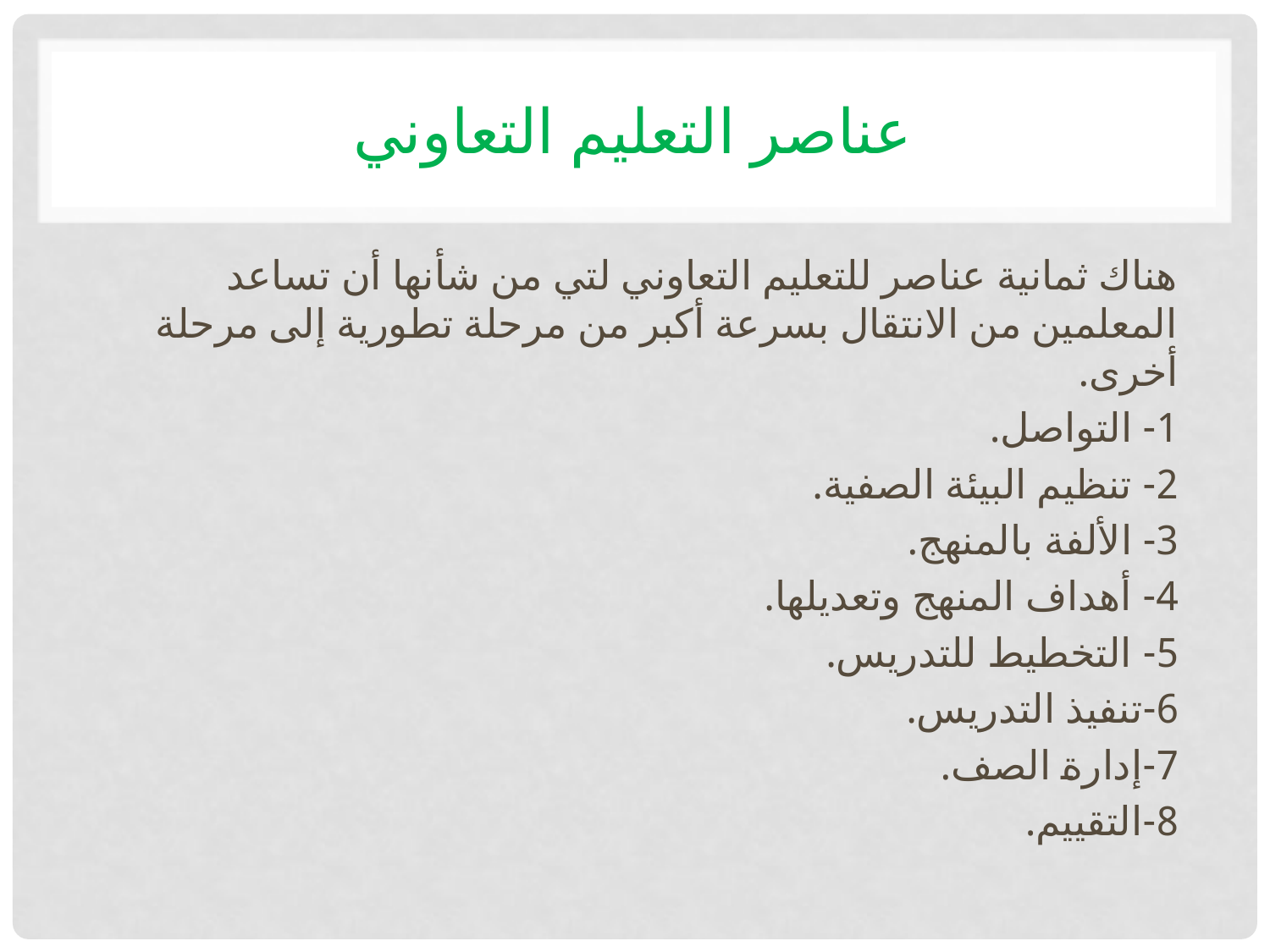

# عناصر التعليم التعاوني
هناك ثمانية عناصر للتعليم التعاوني لتي من شأنها أن تساعد المعلمين من الانتقال بسرعة أكبر من مرحلة تطورية إلى مرحلة أخرى.
1- التواصل.
2- تنظيم البيئة الصفية.
3- الألفة بالمنهج.
4- أهداف المنهج وتعديلها.
5- التخطيط للتدريس.
6-تنفيذ التدريس.
7-إدارة الصف.
8-التقييم.